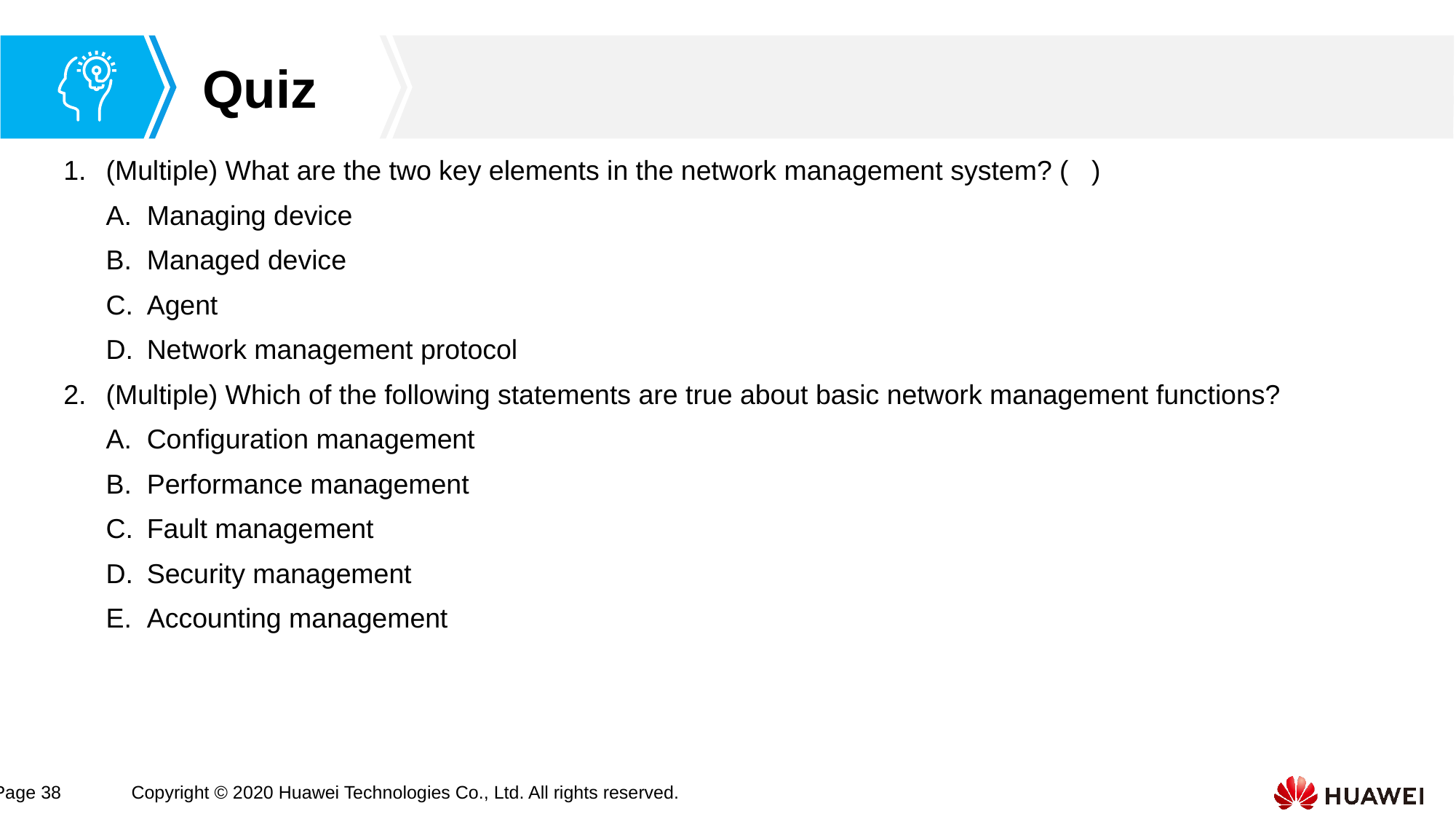

(Multiple) What are the two key elements in the network management system? (   )
Managing device
Managed device
Agent
Network management protocol
(Multiple) Which of the following statements are true about basic network management functions?
Configuration management
Performance management
Fault management
Security management
Accounting management